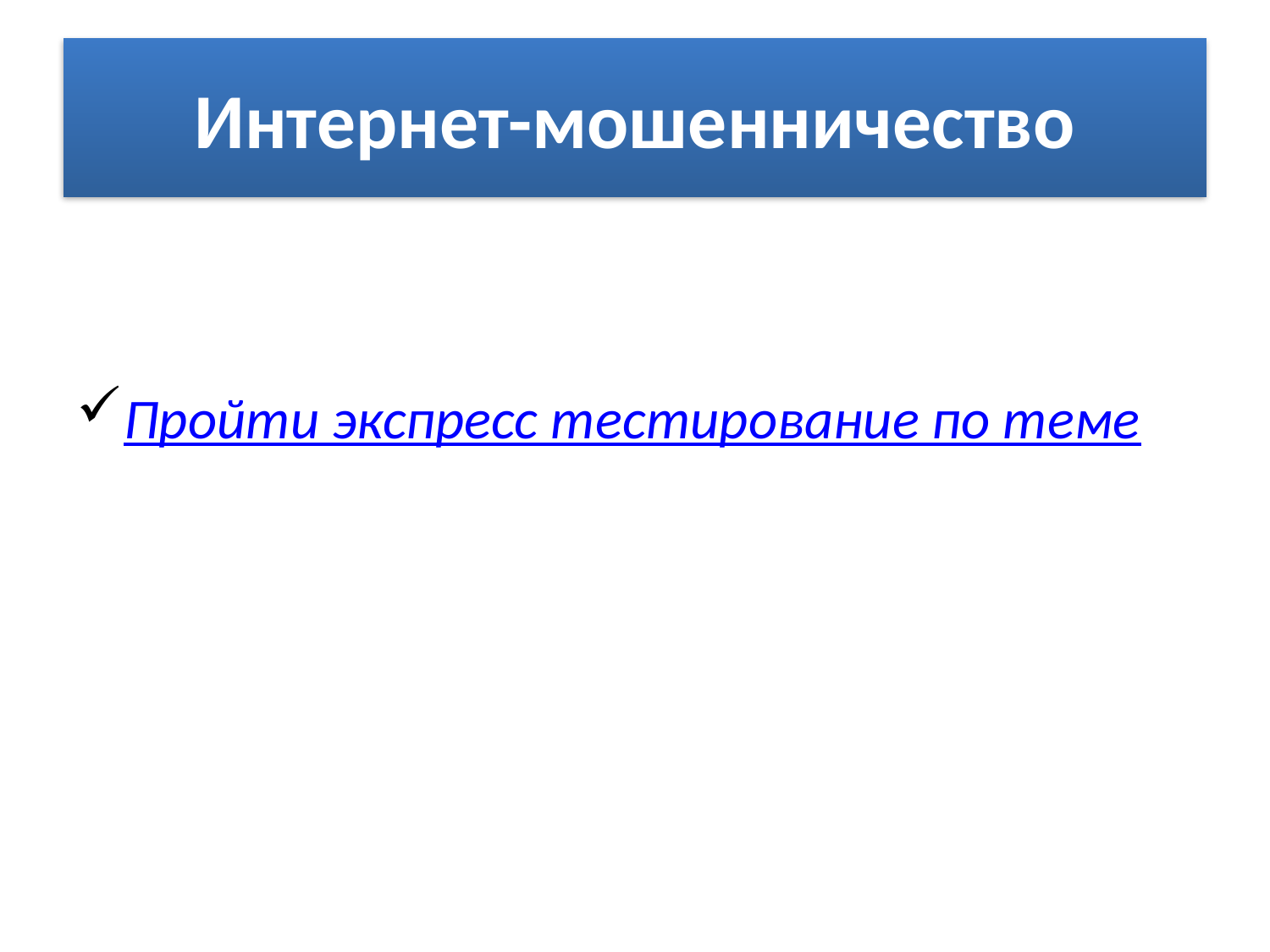

# Интернет-мошенничество
Пройти экспресс тестирование по теме